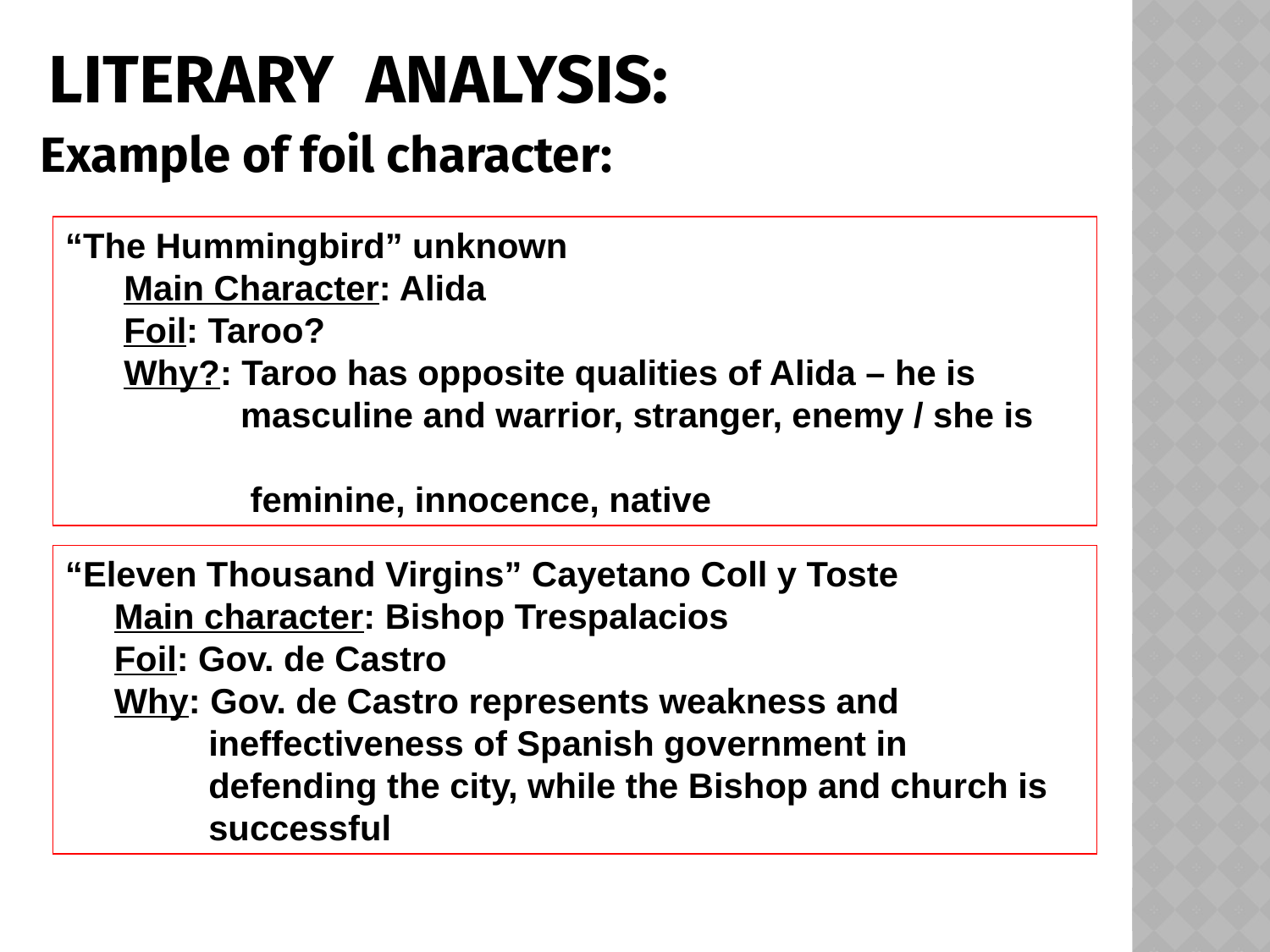

# literary  analysis:
Example of foil character:

“The Hummingbird” unknown
      Main Character: Alida
      Foil: Taroo?
      Why?: Taroo has opposite qualities of Alida – he is
                  masculine and warrior, stranger, enemy / she is
                   feminine, innocence, native
“Eleven Thousand Virgins” Cayetano Coll y Toste
     Main character: Bishop Trespalacios
     Foil: Gov. de Castro
     Why: Gov. de Castro represents weakness and ineffectiveness of Spanish government in defending the city, while the Bishop and church is successful